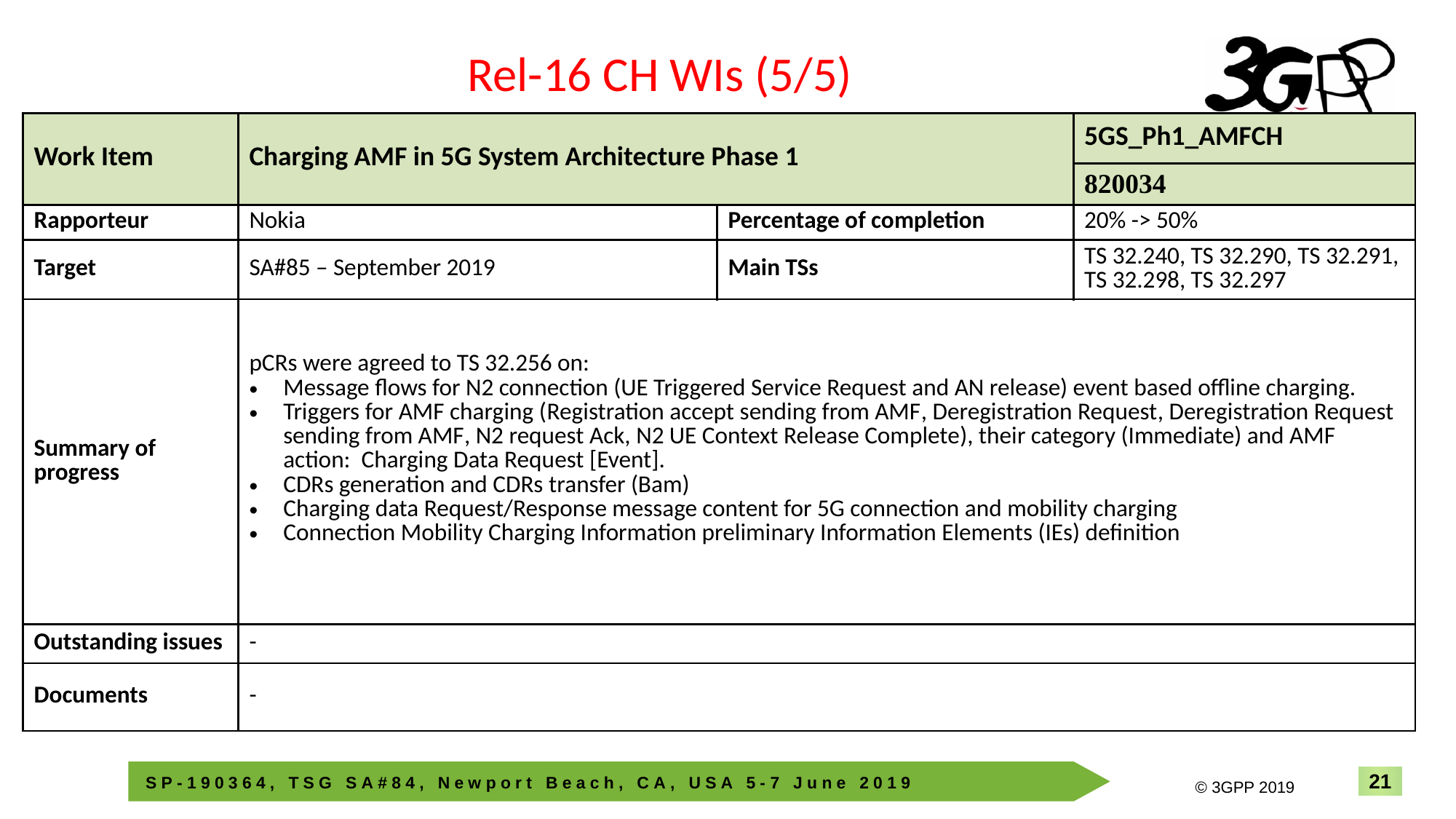

Rel-16 CH WIs (5/5)
| Work Item | Charging AMF in 5G System Architecture Phase 1 |  | 5GS\_Ph1\_AMFCH |
| --- | --- | --- | --- |
|  |  |  | 820034 |
| Rapporteur | Nokia | Percentage of completion | 20% -> 50% |
| Target | SA#85 – September 2019 | Main TSs | TS 32.240, TS 32.290, TS 32.291, TS 32.298, TS 32.297 |
| Summary of progress | pCRs were agreed to TS 32.256 on: Message flows for N2 connection (UE Triggered Service Request and AN release) event based offline charging. Triggers for AMF charging (Registration accept sending from AMF, Deregistration Request, Deregistration Request sending from AMF, N2 request Ack, N2 UE Context Release Complete), their category (Immediate) and AMF action: Charging Data Request [Event]. CDRs generation and CDRs transfer (Bam) Charging data Request/Response message content for 5G connection and mobility charging Connection Mobility Charging Information preliminary Information Elements (IEs) definition |  |  |
| Outstanding issues | - |  |  |
| Documents | - |  |  |